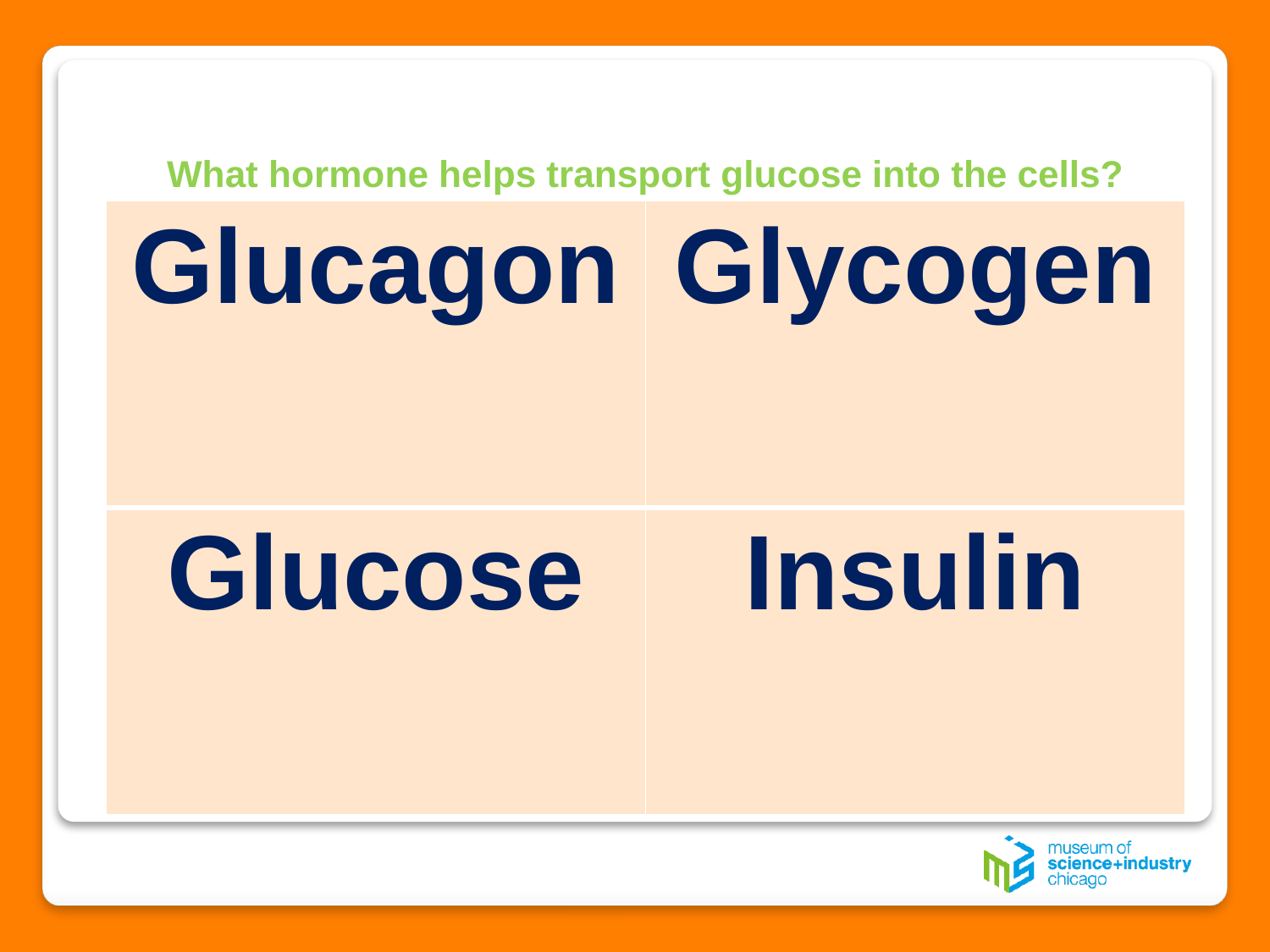

# What hormone helps transport glucose into the cells?
| Glucagon | Glycogen |
| --- | --- |
| Glucose | Insulin |